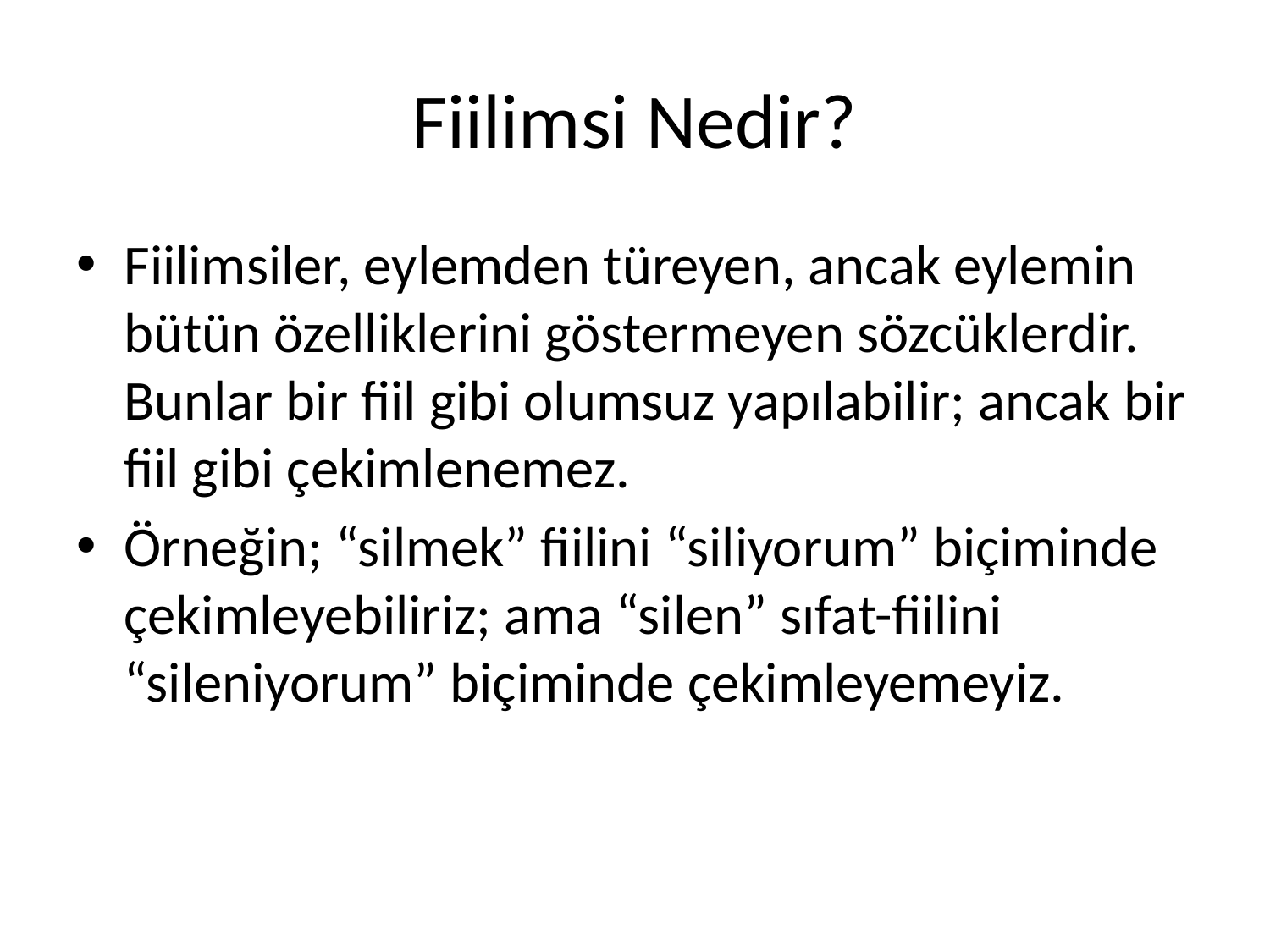

# Fiilimsi Nedir?
Fiilimsiler, eylemden türeyen, ancak eylemin bütün özelliklerini göstermeyen sözcüklerdir. Bunlar bir fiil gibi olumsuz yapılabilir; ancak bir fiil gibi çekimlenemez.
Örneğin; “silmek” fiilini “siliyorum” biçiminde çekimleyebiliriz; ama “silen” sıfat-fiilini “sileniyorum” biçiminde çekimleyemeyiz.